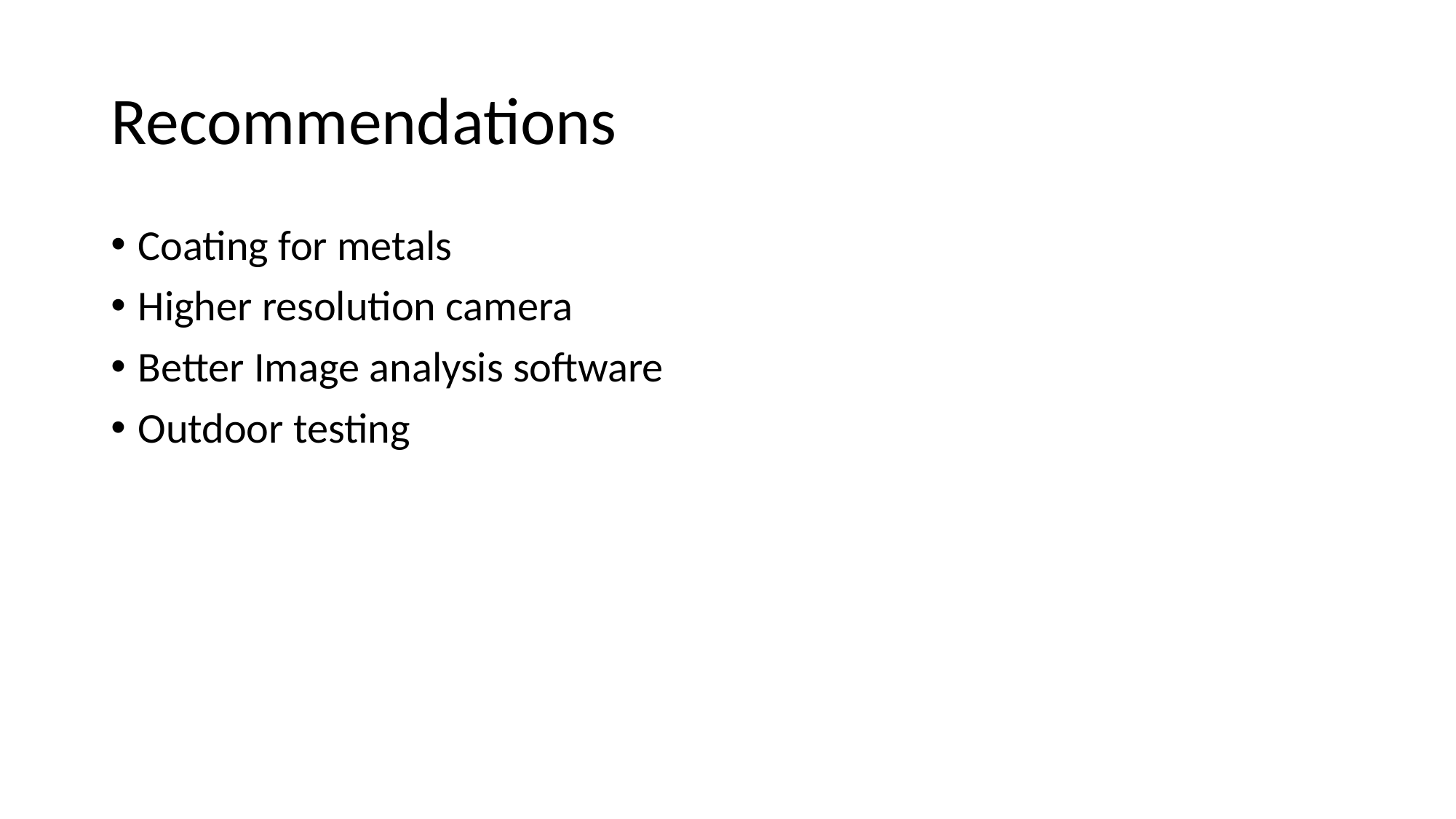

# Recommendations
Coating for metals
Higher resolution camera
Better Image analysis software
Outdoor testing